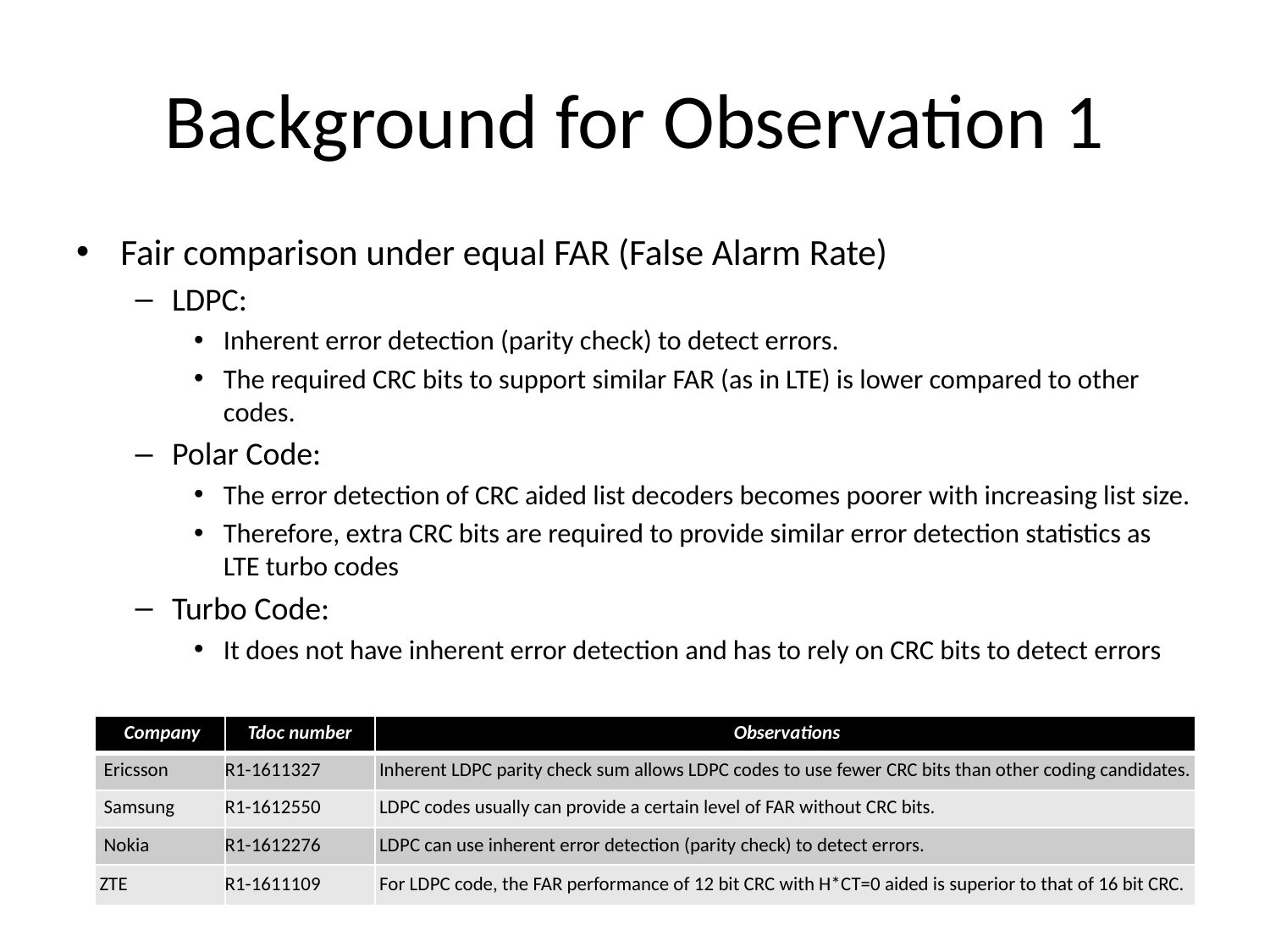

# Background for Observation 1
Fair comparison under equal FAR (False Alarm Rate)
LDPC:
Inherent error detection (parity check) to detect errors.
The required CRC bits to support similar FAR (as in LTE) is lower compared to other codes.
Polar Code:
The error detection of CRC aided list decoders becomes poorer with increasing list size.
Therefore, extra CRC bits are required to provide similar error detection statistics as LTE turbo codes
Turbo Code:
It does not have inherent error detection and has to rely on CRC bits to detect errors
| Company | Tdoc number | Observations |
| --- | --- | --- |
| Ericsson | R1-1611327 | Inherent LDPC parity check sum allows LDPC codes to use fewer CRC bits than other coding candidates. |
| Samsung | R1-1612550 | LDPC codes usually can provide a certain level of FAR without CRC bits. |
| Nokia | R1-1612276 | LDPC can use inherent error detection (parity check) to detect errors. |
| ZTE | R1-1611109 | For LDPC code, the FAR performance of 12 bit CRC with H\*CT=0 aided is superior to that of 16 bit CRC. |